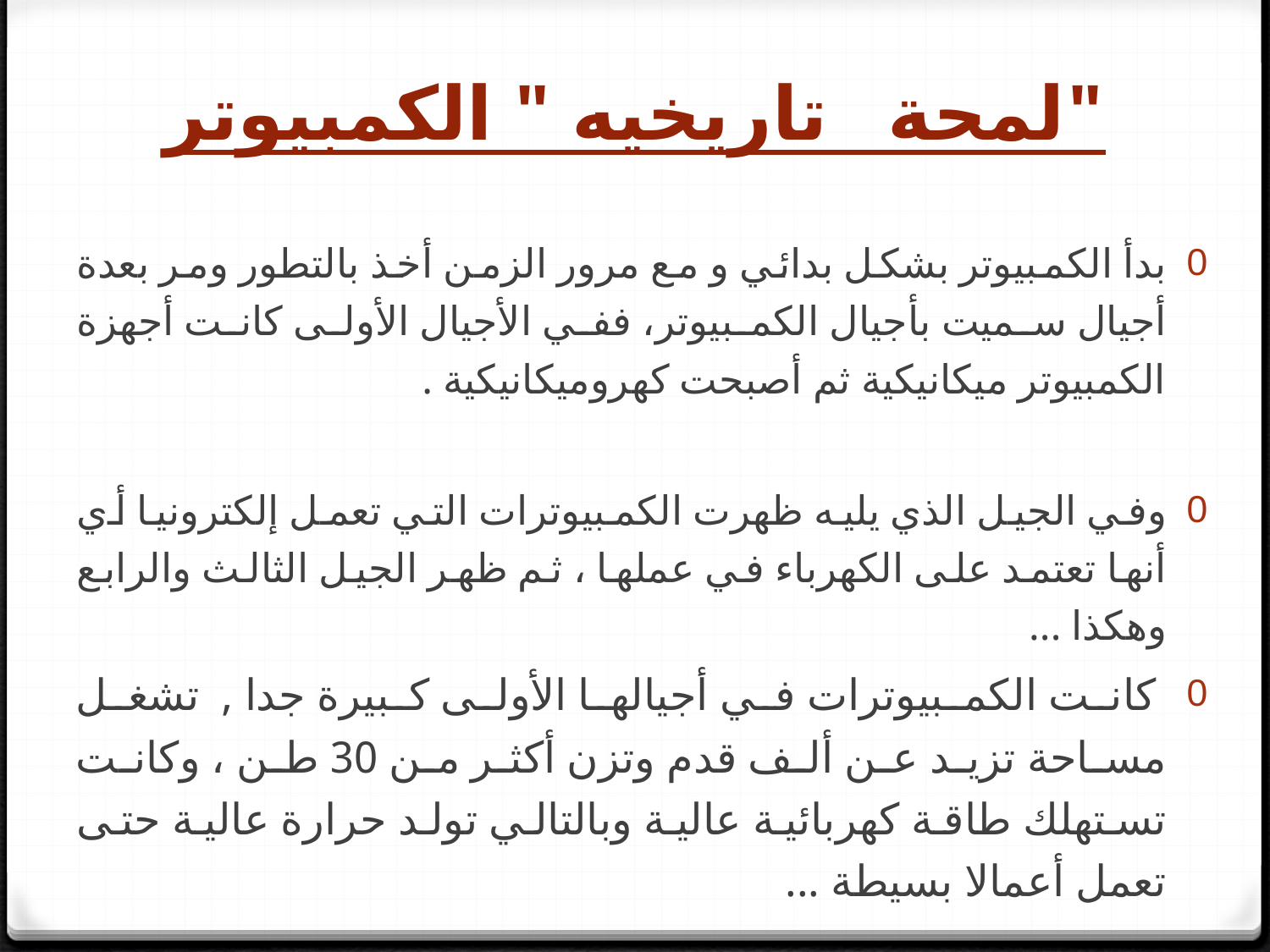

# الكمبيوتر " لمحة تاريخيه"
بدأ الكمبيوتر بشكل بدائي و مع مرور الزمن أخذ بالتطور ومر بعدة أجيال سميت بأجيال الكمبيوتر، ففي الأجيال الأولى كانت أجهزة الكمبيوتر ميكانيكية ثم أصبحت كهروميكانيكية .

وفي الجيل الذي يليه ظهرت الكمبيوترات التي تعمل إلكترونيا أي أنها تعتمد على الكهرباء في عملها ، ثم ظهر الجيل الثالث والرابع وهكذا ...
 كانت الكمبيوترات في أجيالها الأولى كبيرة جدا ,  تشغل مساحة تزيد عن ألف قدم وتزن أكثر من 30 طن ، وكانت تستهلك طاقة كهربائية عالية وبالتالي تولد حرارة عالية حتى تعمل أعمالا بسيطة ...